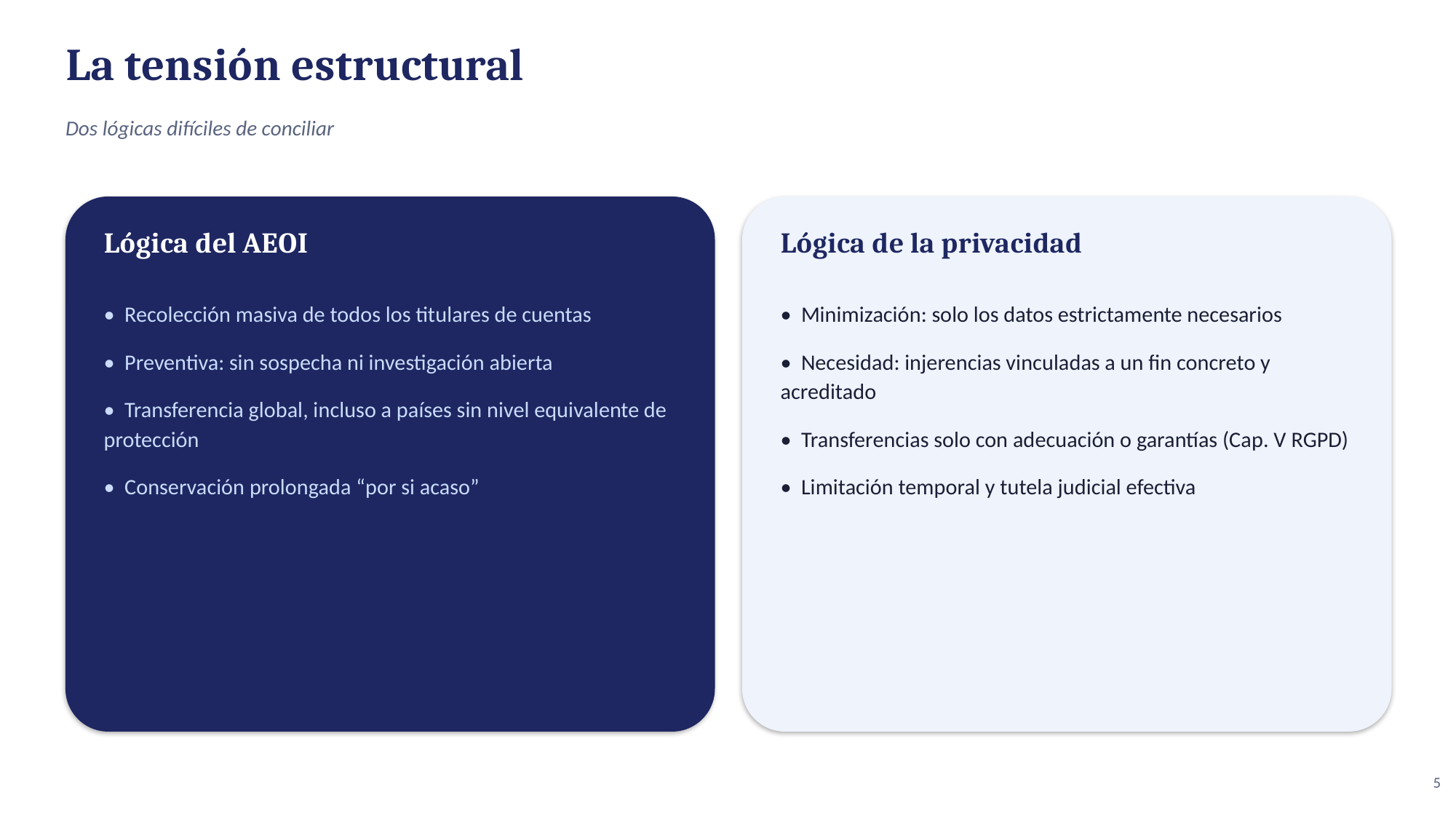

La tensión estructural
Dos lógicas difíciles de conciliar

Lógica del AEOI
Lógica de la privacidad
•  Recolección masiva de todos los titulares de cuentas
•  Preventiva: sin sospecha ni investigación abierta
•  Transferencia global, incluso a países sin nivel equivalente de protección
•  Conservación prolongada “por si acaso”
•  Minimización: solo los datos estrictamente necesarios
•  Necesidad: injerencias vinculadas a un fin concreto y acreditado
•  Transferencias solo con adecuación o garantías (Cap. V RGPD)
•  Limitación temporal y tutela judicial efectiva
5